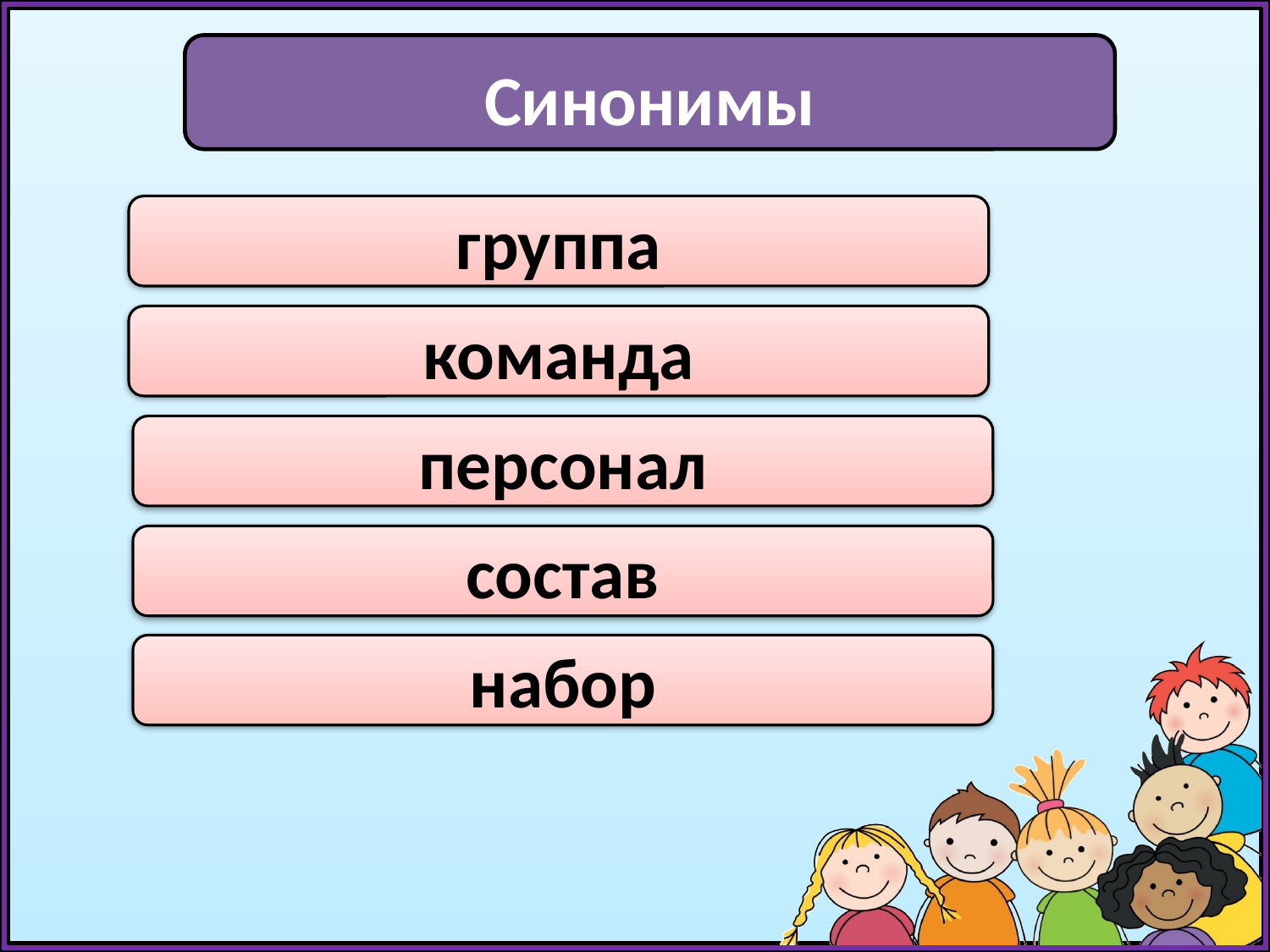

# Синонимы
группа
команда
персонал
состав
набор